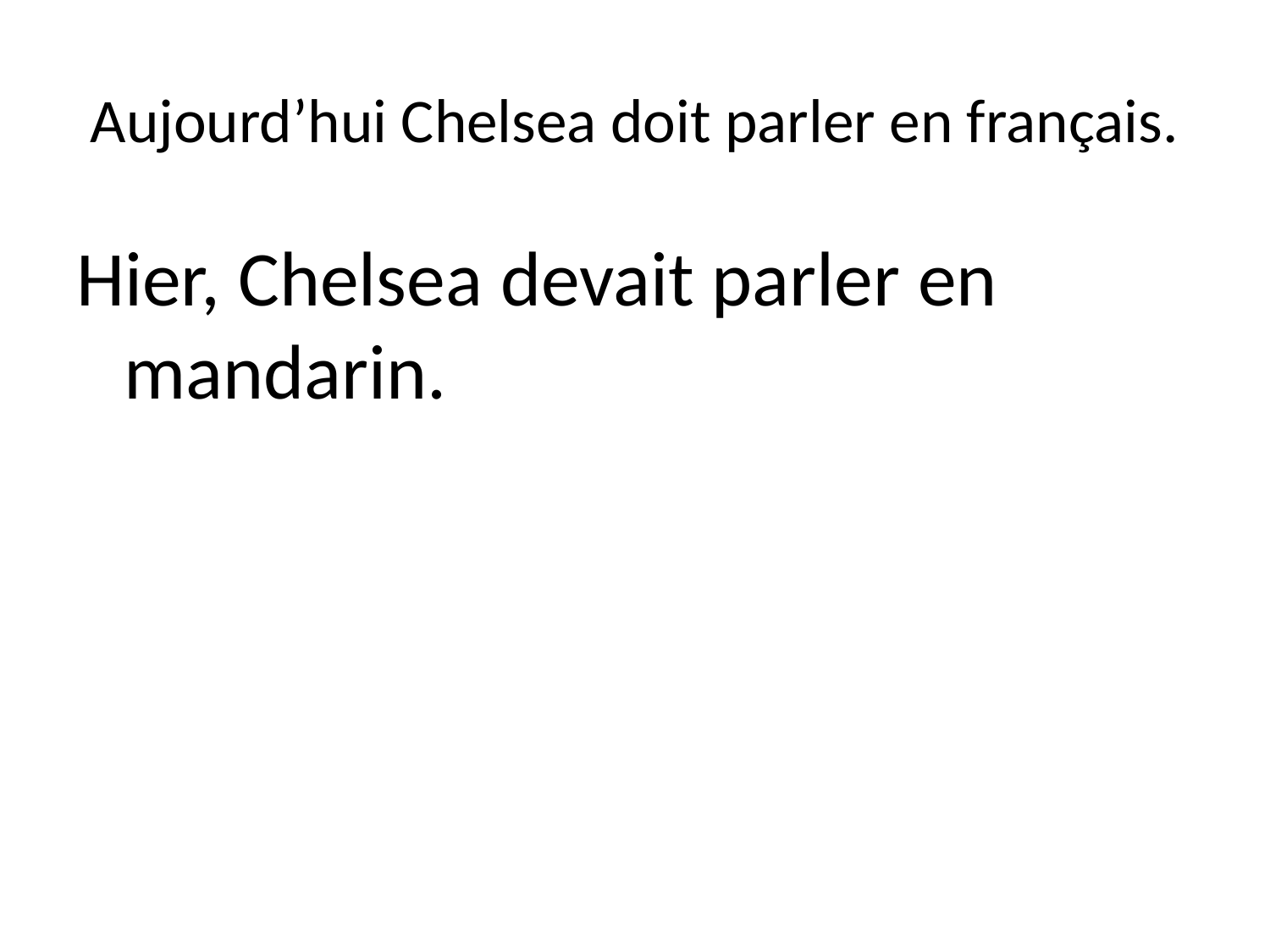

# Aujourd’hui Chelsea doit parler en français.
Hier, Chelsea devait parler en mandarin.